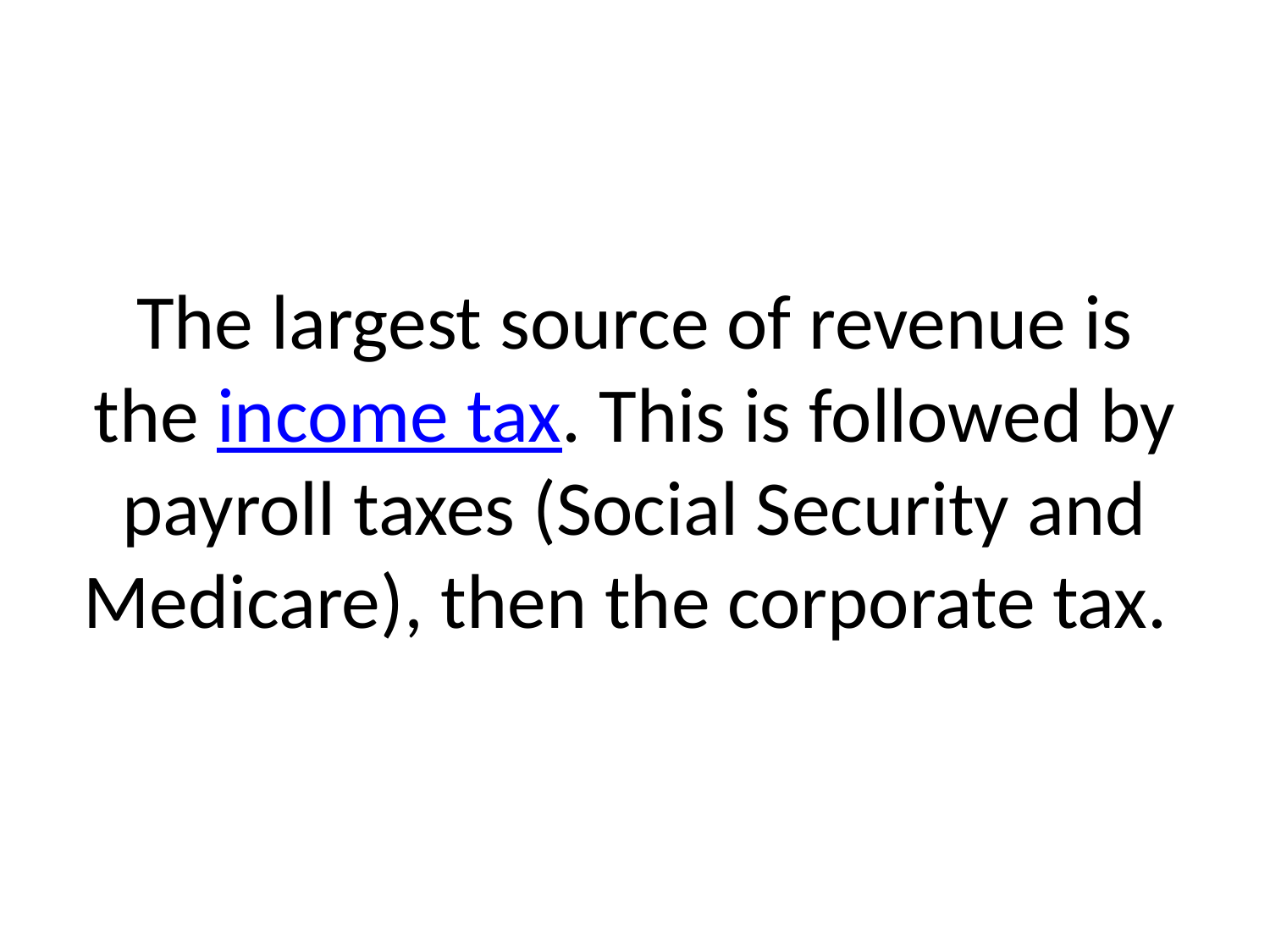

# The largest source of revenue is the income tax. This is followed by payroll taxes (Social Security and Medicare), then the corporate tax.